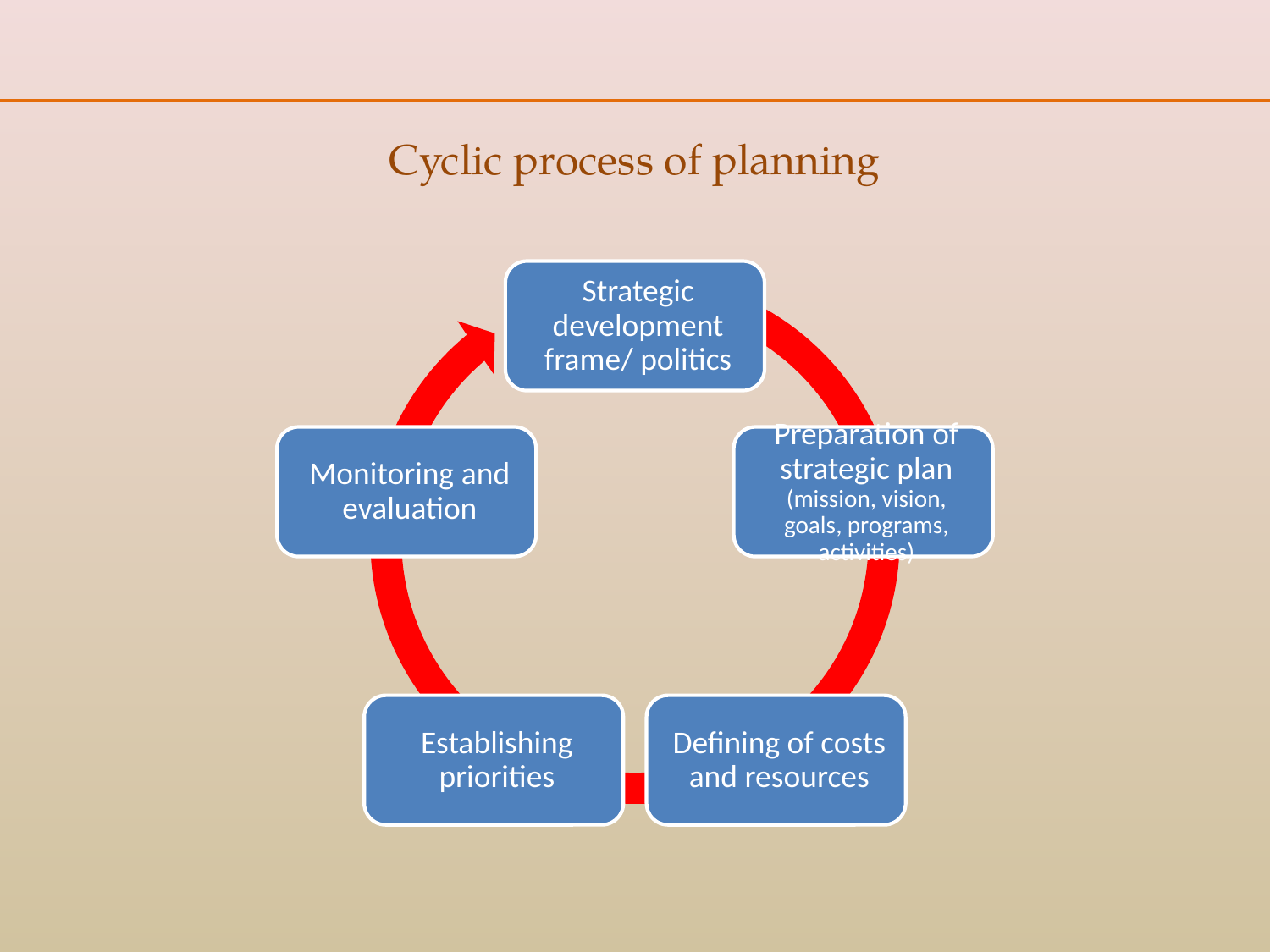

# Cyclic process of planning

Strategic development frame/ politics
Preparation of strategic plan (mission, vision, goals, programs, activities)
Defining of costs and resources
Establishing priorities
Monitoring and evaluation